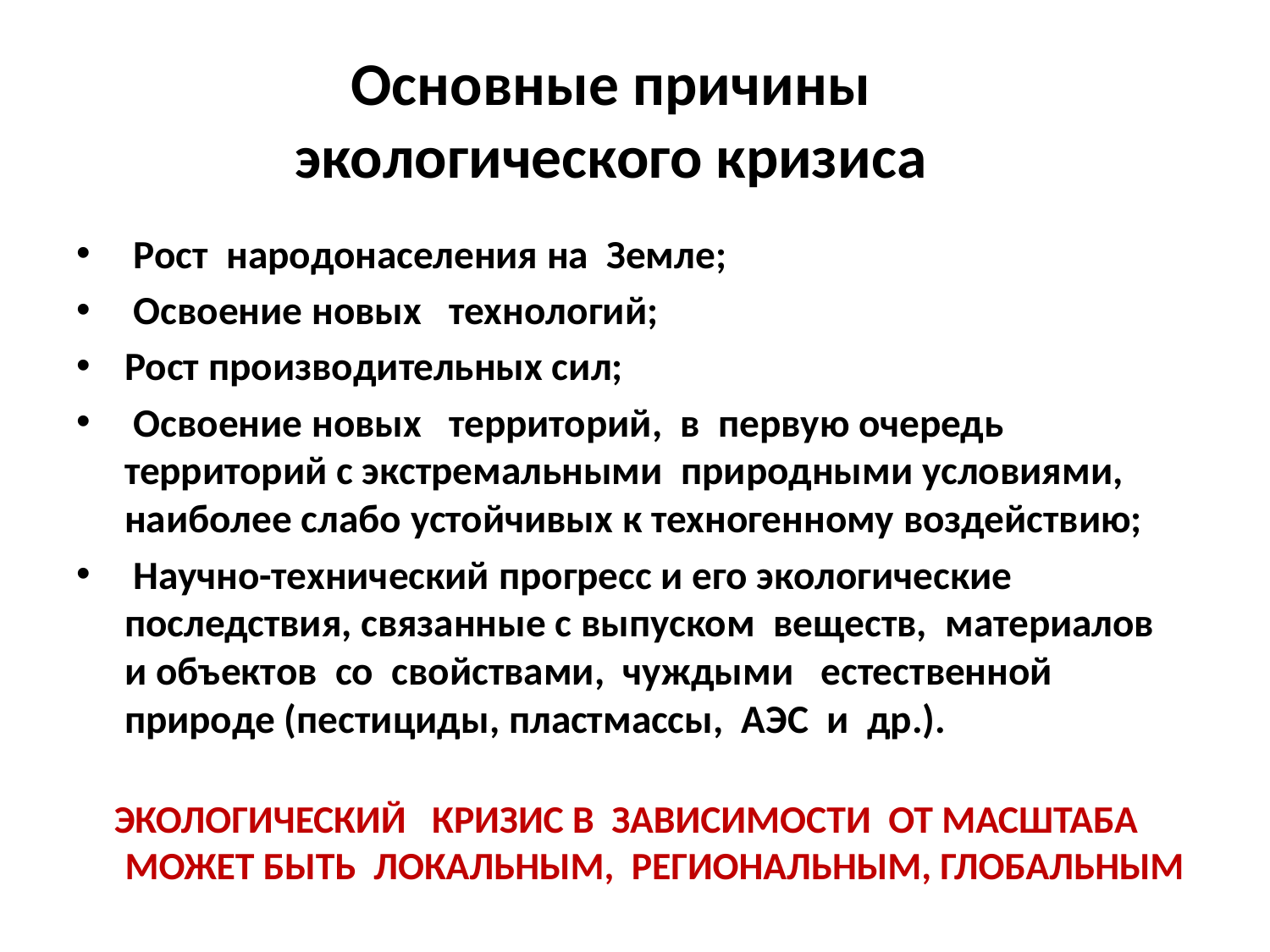

# Основные причины экологического кризиса
 Рост  народонаселения на  Земле;
 Освоение новых   технологий;
Рост производительных сил;
 Освоение новых   территорий,  в  первую очередь территорий с экстремальными  природными условиями, наиболее слабо устойчивых к техногенному воздействию;
 Научно-технический прогресс и его экологические последствия, связанные с выпуском  веществ,  материалов  и объектов  со  свойствами,  чуждыми   естественной природе (пестициды, пластмассы,  АЭС  и  др.).

ЭКОЛОГИЧЕСКИЙ   КРИЗИС В  ЗАВИСИМОСТИ  ОТ МАСШТАБА   МОЖЕТ БЫТЬ  ЛОКАЛЬНЫМ,  РЕГИОНАЛЬНЫМ, ГЛОБАЛЬНЫМ